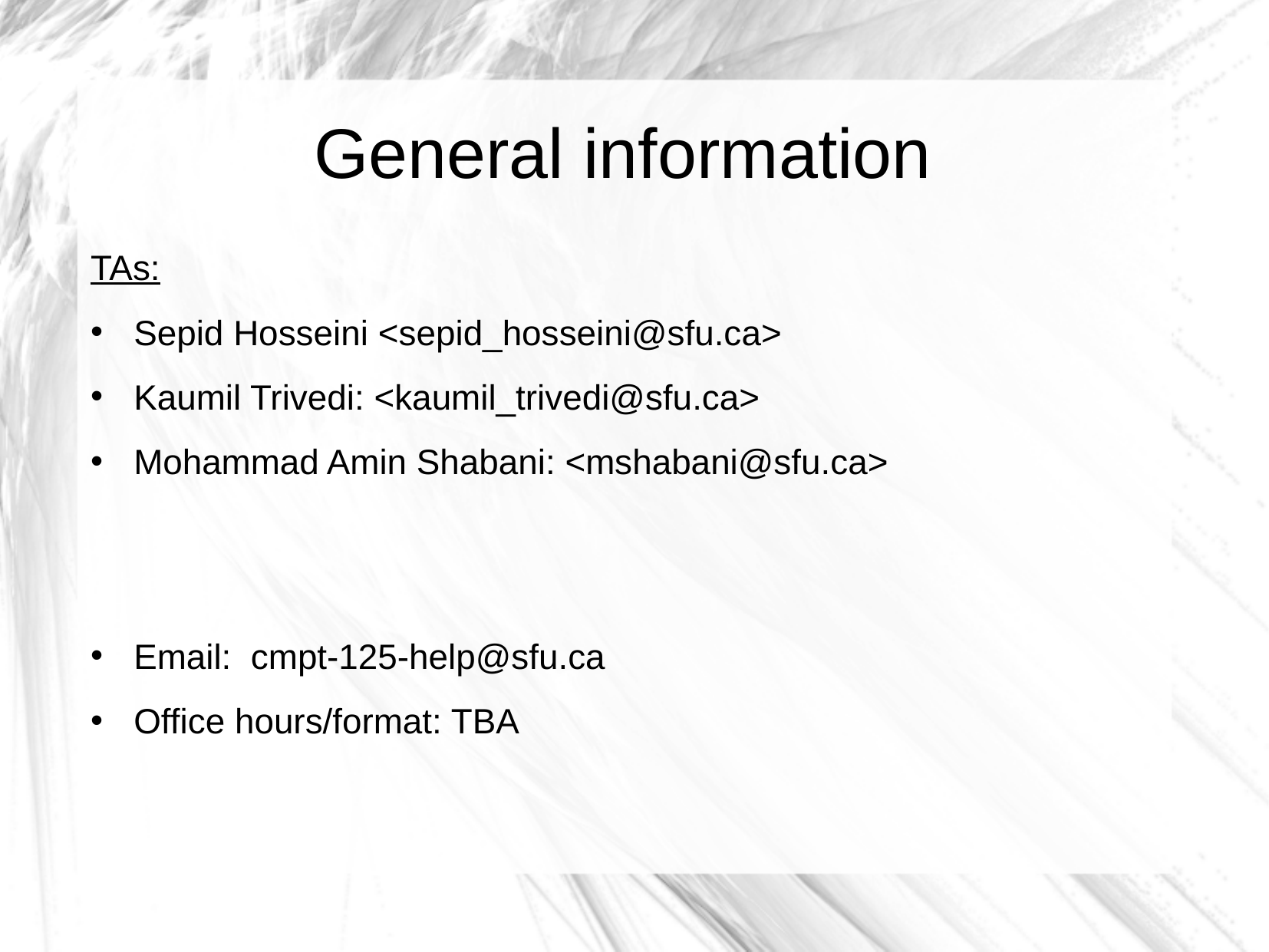

General information
TAs:
Sepid Hosseini <sepid_hosseini@sfu.ca>
Kaumil Trivedi: <kaumil_trivedi@sfu.ca>
Mohammad Amin Shabani: <mshabani@sfu.ca>

Email:  cmpt-125-help@sfu.ca
Office hours/format: TBA